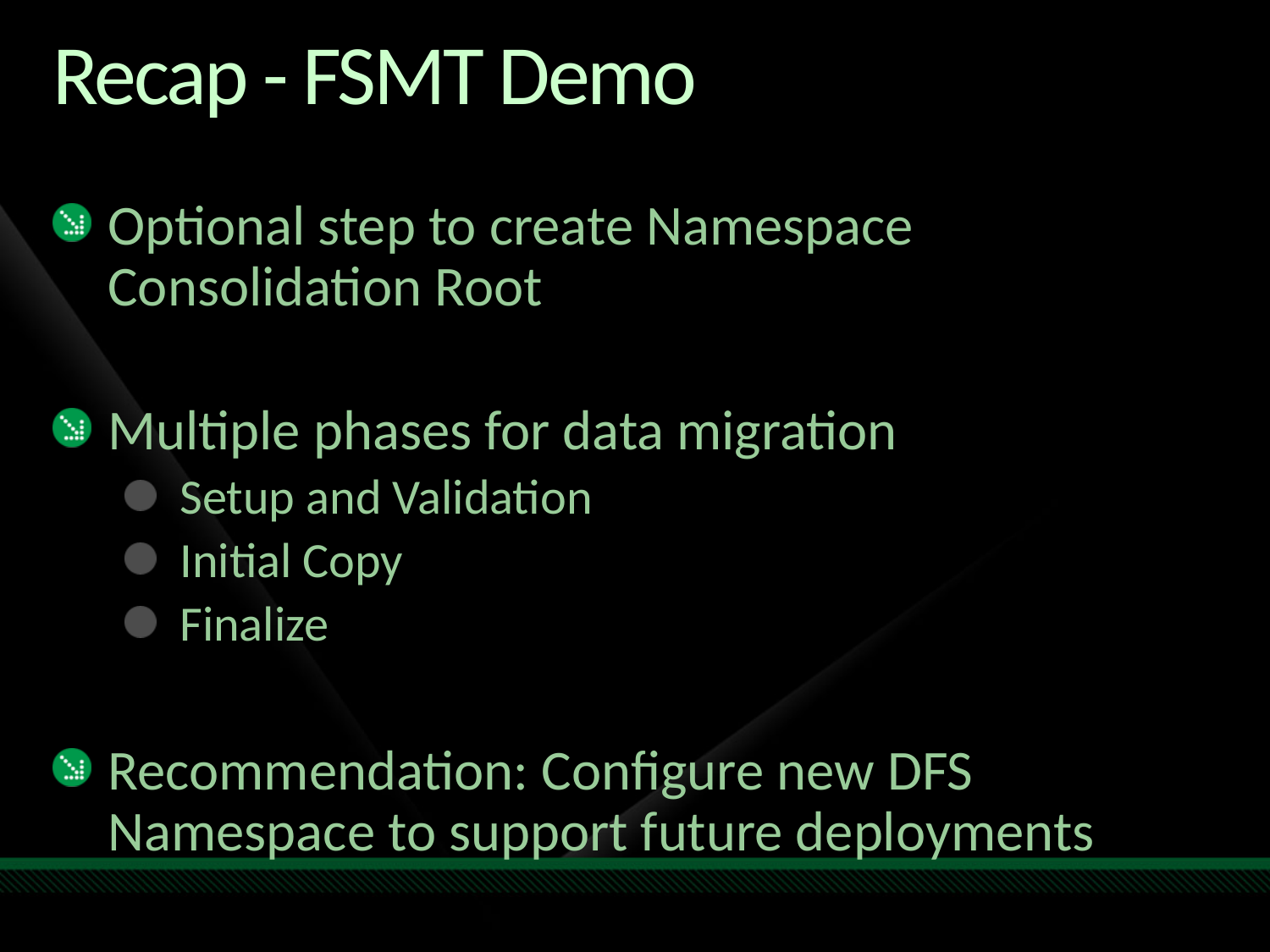

# Recap - FSMT Demo
Optional step to create Namespace Consolidation Root

Multiple phases for data migration
Setup and Validation
Initial Copy
Finalize

Recommendation: Configure new DFS Namespace to support future deployments